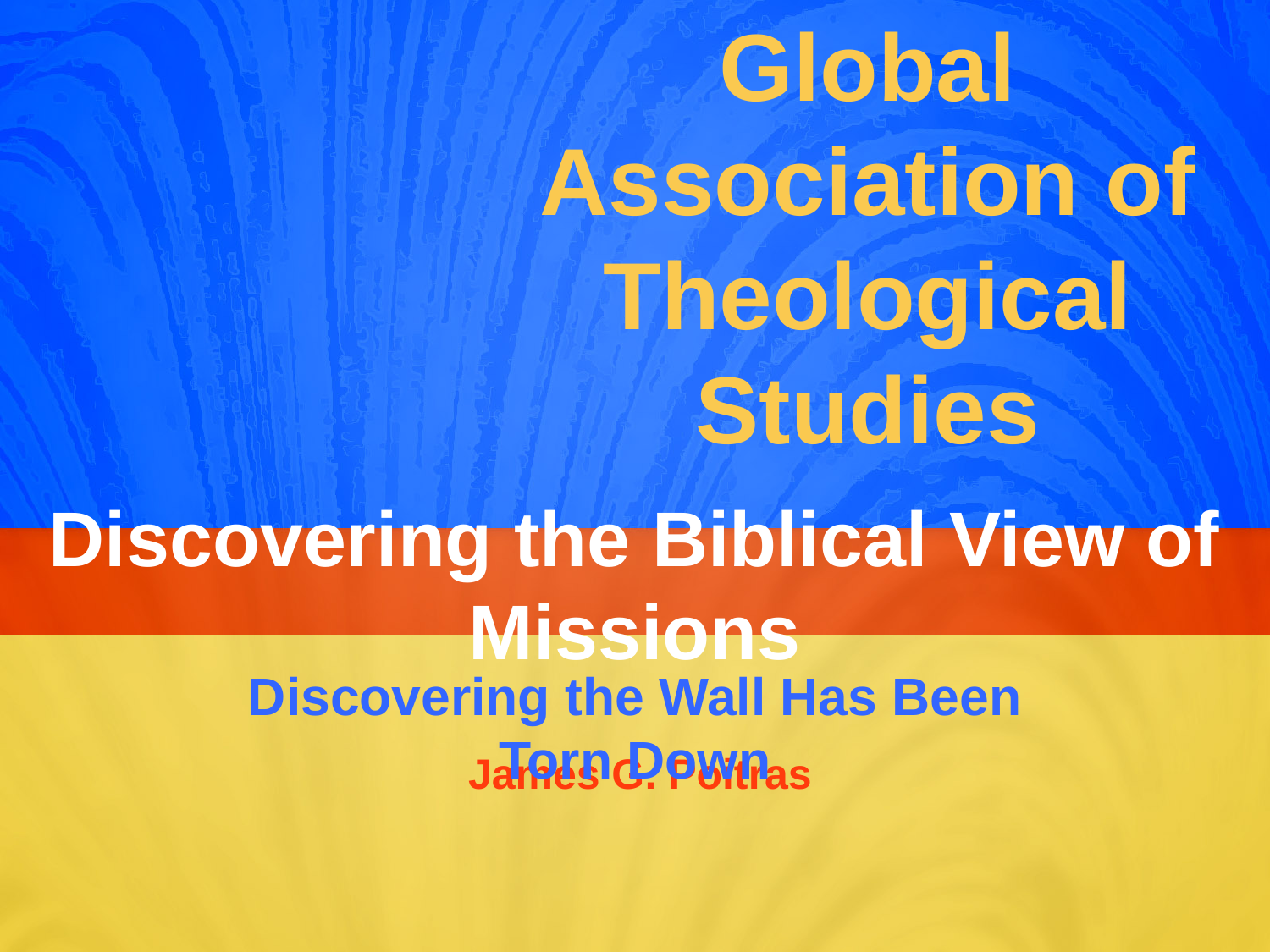

Global Association of Theological Studies
# Discovering the Biblical View of Missions
Discovering the Wall Has Been Torn Down
James G. Poitras